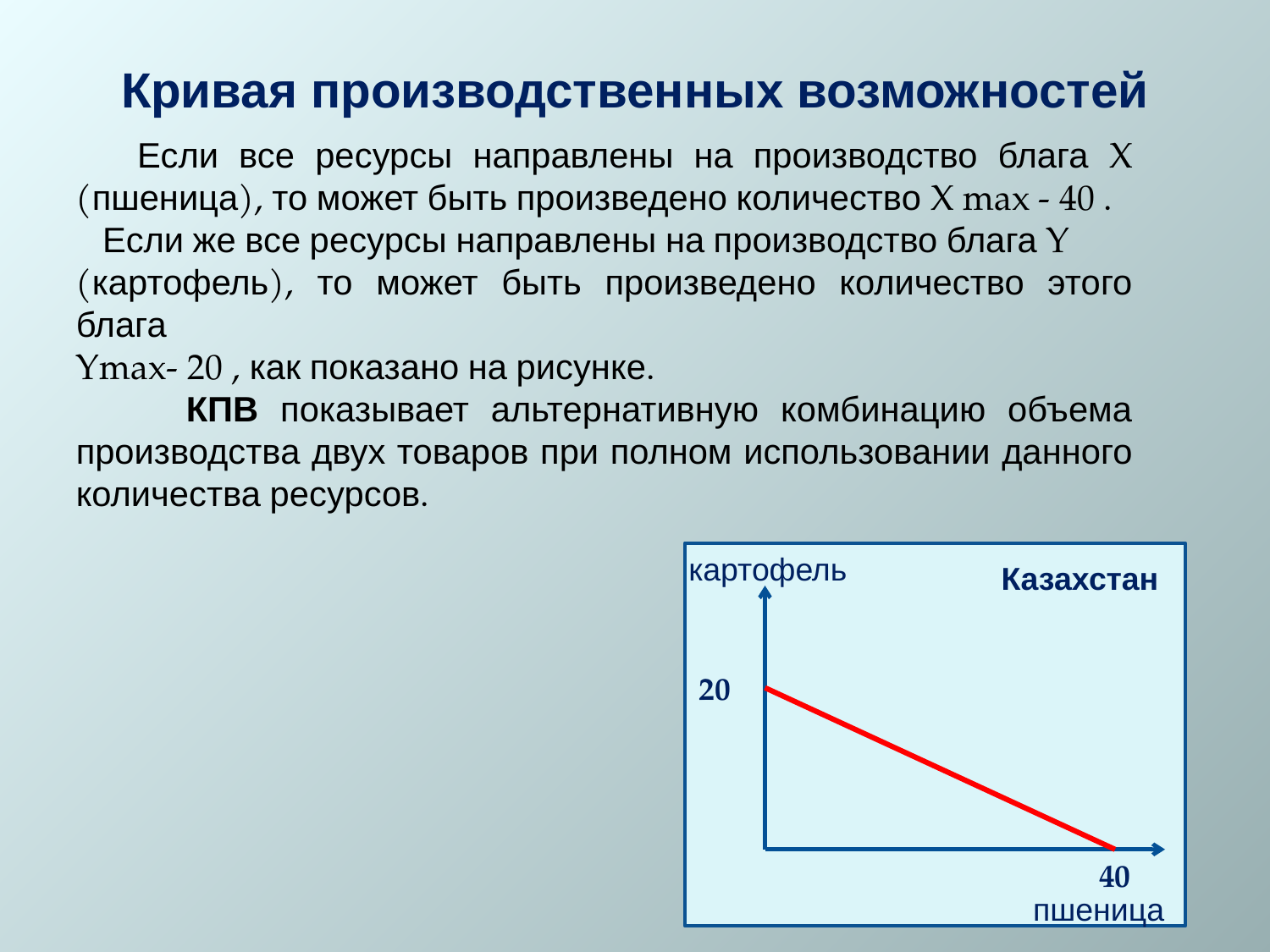

# Кривая производственных возможностей
   Если все ресурсы направлены на производство блага X (пшеница), то может быть произведено количество X max - 40 .
   Если же все ресурсы направлены на производство блага Y
(картофель), то может быть произведено количество этого блага
Ymax- 20 , как показано на рисунке.
     КПВ показывает альтернативную комбинацию объема производства двух товаров при полном использовании данного количества ресурсов.

картофель
Казахстан
20
40
пшеница